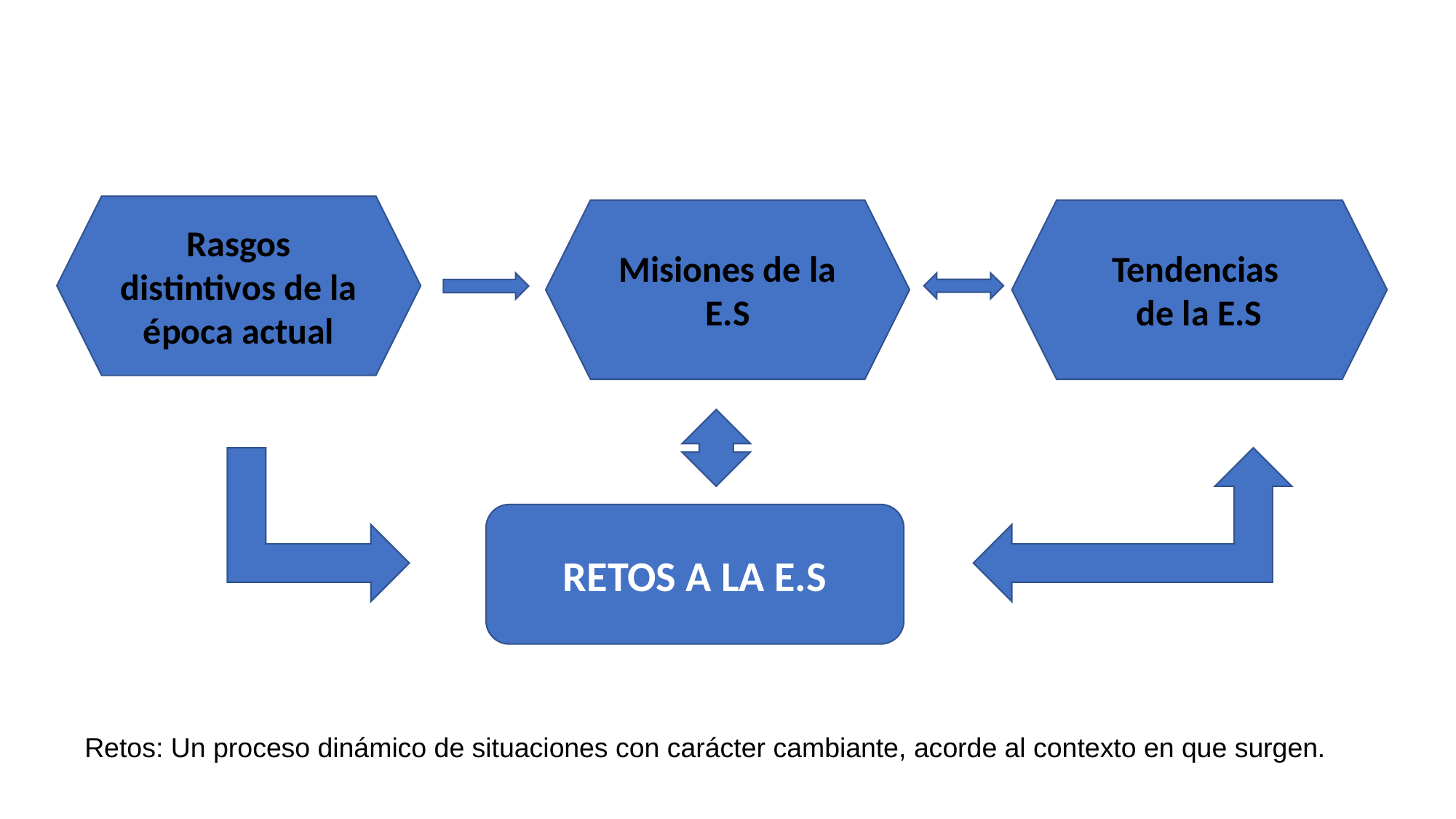

Rasgos distintivos de la época actual
Misiones de la E.S
Tendencias
de la E.S

RETOS A LA E.S
Retos: Un proceso dinámico de situaciones con carácter cambiante, acorde al contexto en que surgen.